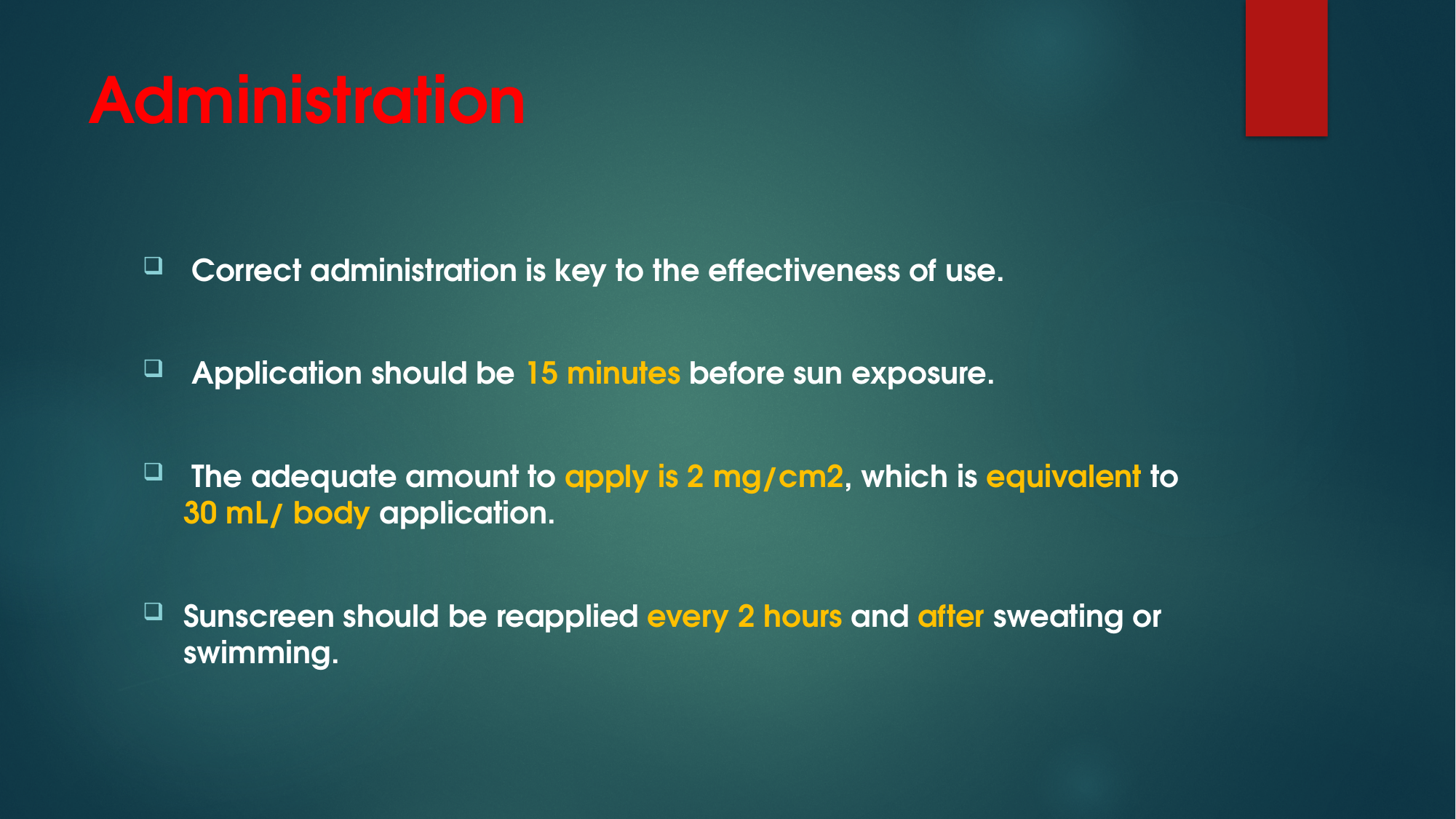

# Administration
 Correct administration is key to the effectiveness of use.

 Application should be 15 minutes before sun exposure.

 The adequate amount to apply is 2 mg/cm2, which is equivalent to 30 mL/ body application.

Sunscreen should be reapplied every 2 hours and after sweating or swimming.